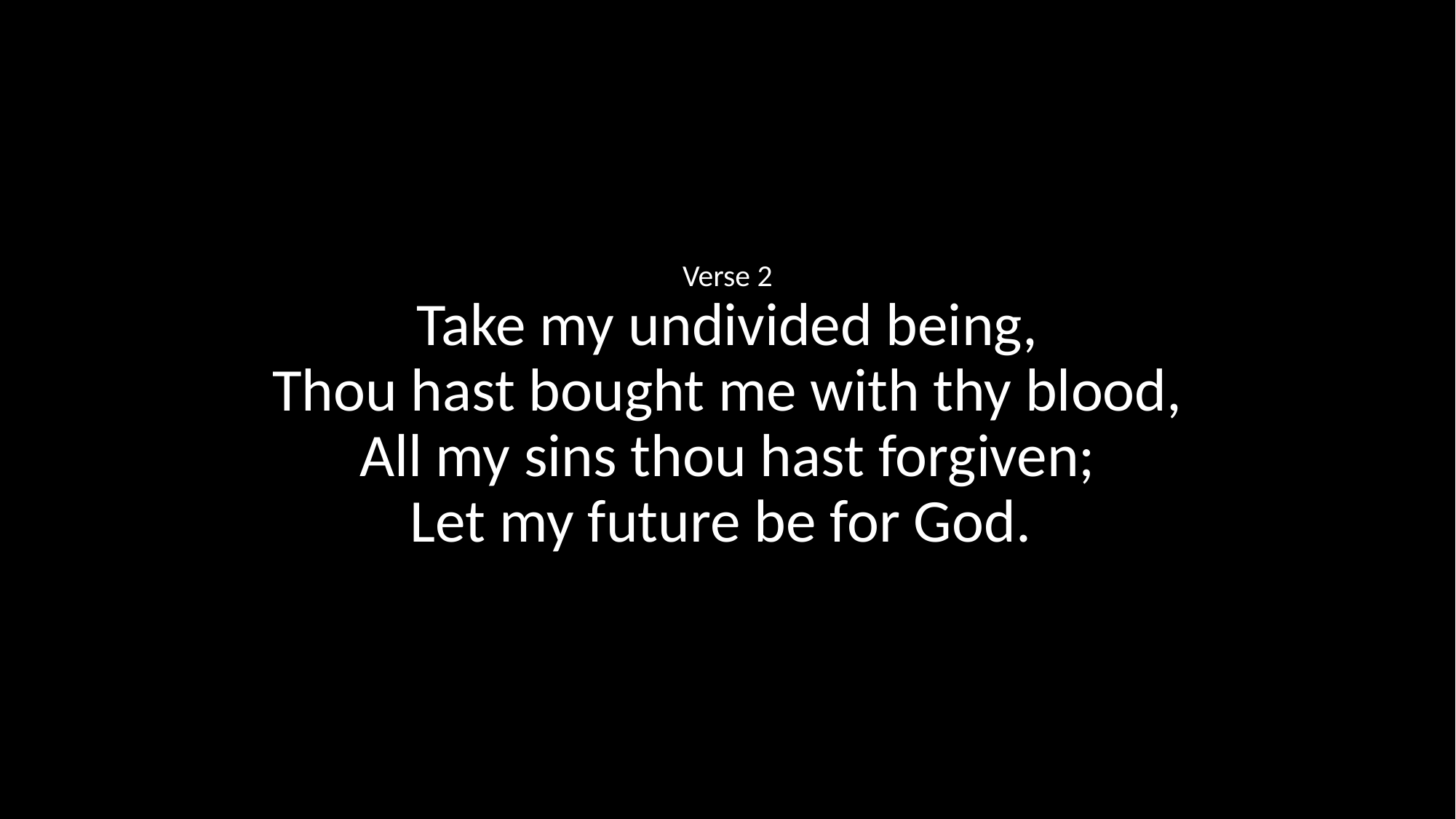

Verse 2
Take my undivided being,
Thou hast bought me with thy blood,
All my sins thou hast forgiven;
Let my future be for God.